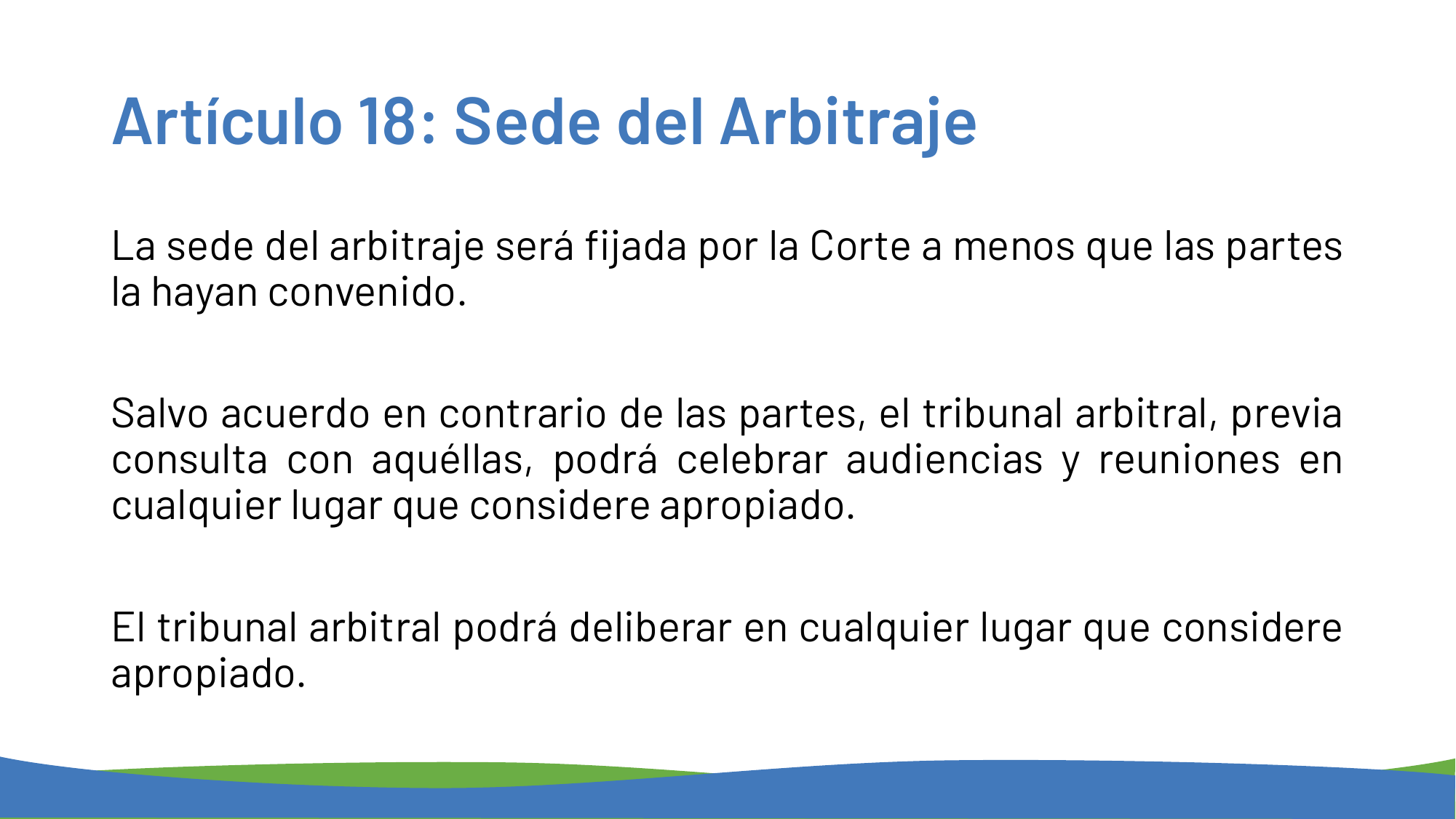

# Artículo 18: Sede del Arbitraje
La sede del arbitraje será fijada por la Corte a menos que las partes la hayan convenido.

Salvo acuerdo en contrario de las partes, el tribunal arbitral, previa consulta con aquéllas, podrá celebrar audiencias y reuniones en cualquier lugar que considere apropiado.

El tribunal arbitral podrá deliberar en cualquier lugar que considere apropiado.